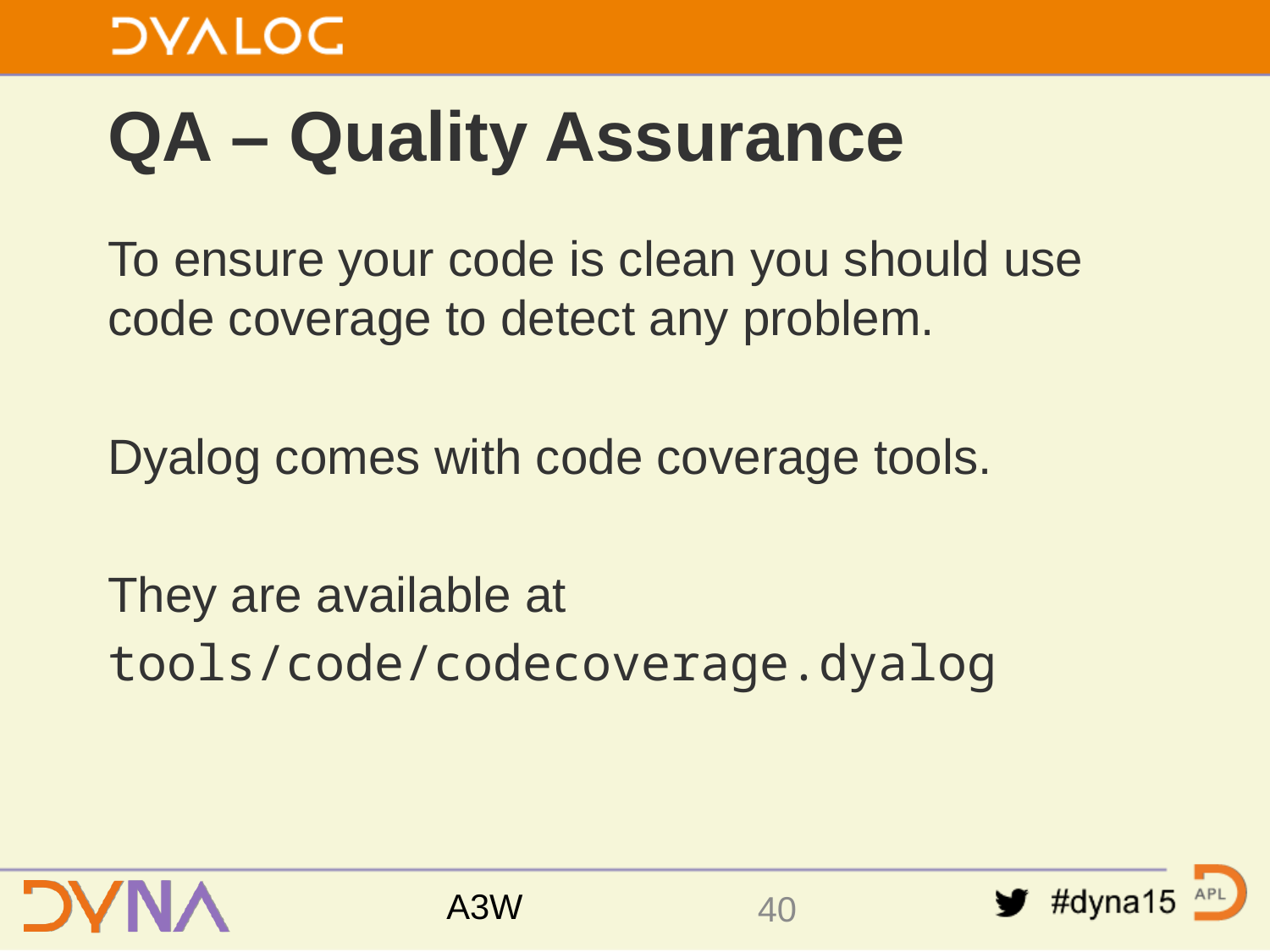

# QA – Quality Assurance
To ensure your code is clean you should use code coverage to detect any problem.

Dyalog comes with code coverage tools.

They are available at
tools/code/codecoverage.dyalog
40
A3W